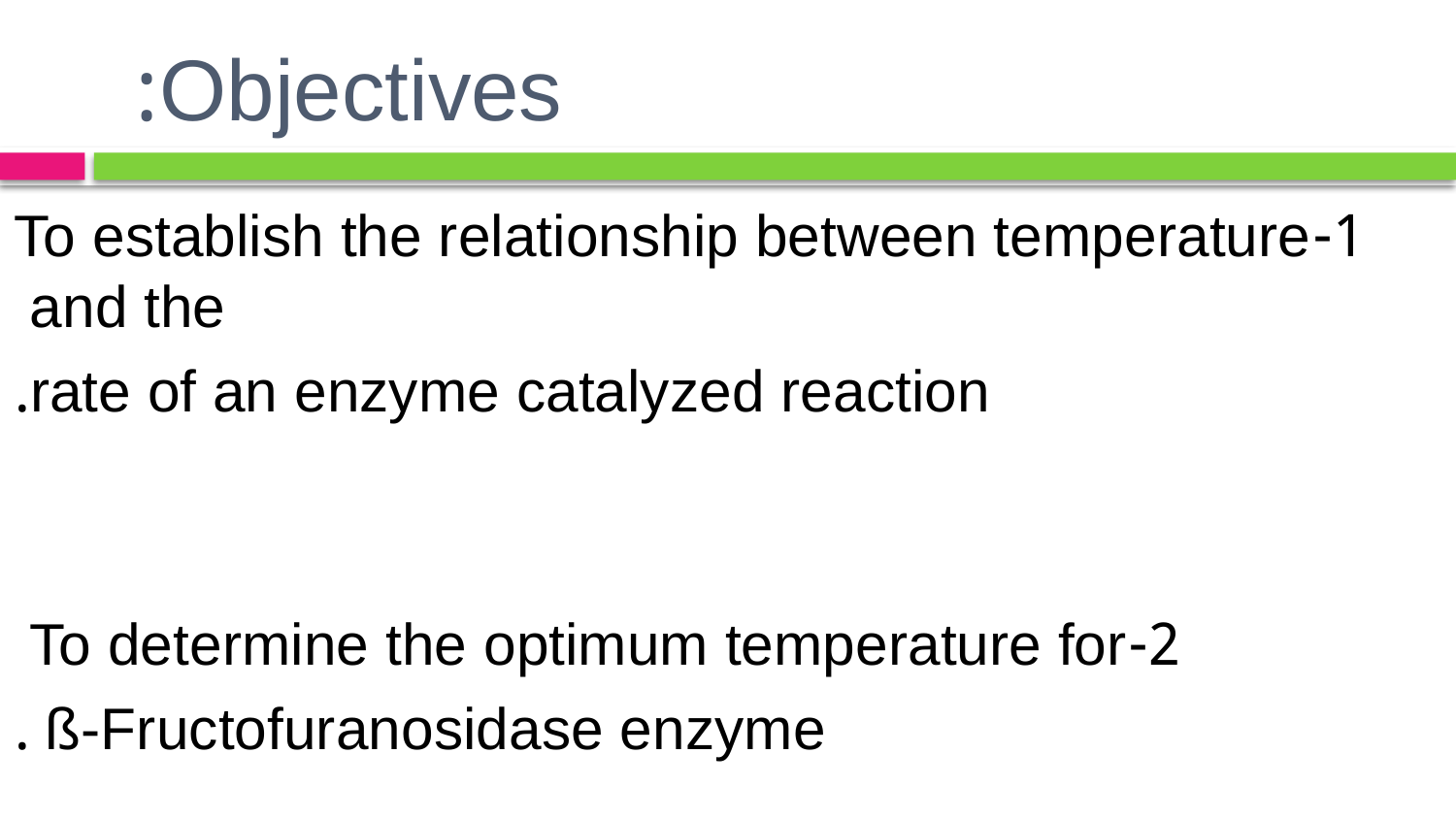

# Objectives:
1-To establish the relationship between temperature and the
rate of an enzyme catalyzed reaction.

2-To determine the optimum temperature for
 ß-Fructofuranosidase enzyme .